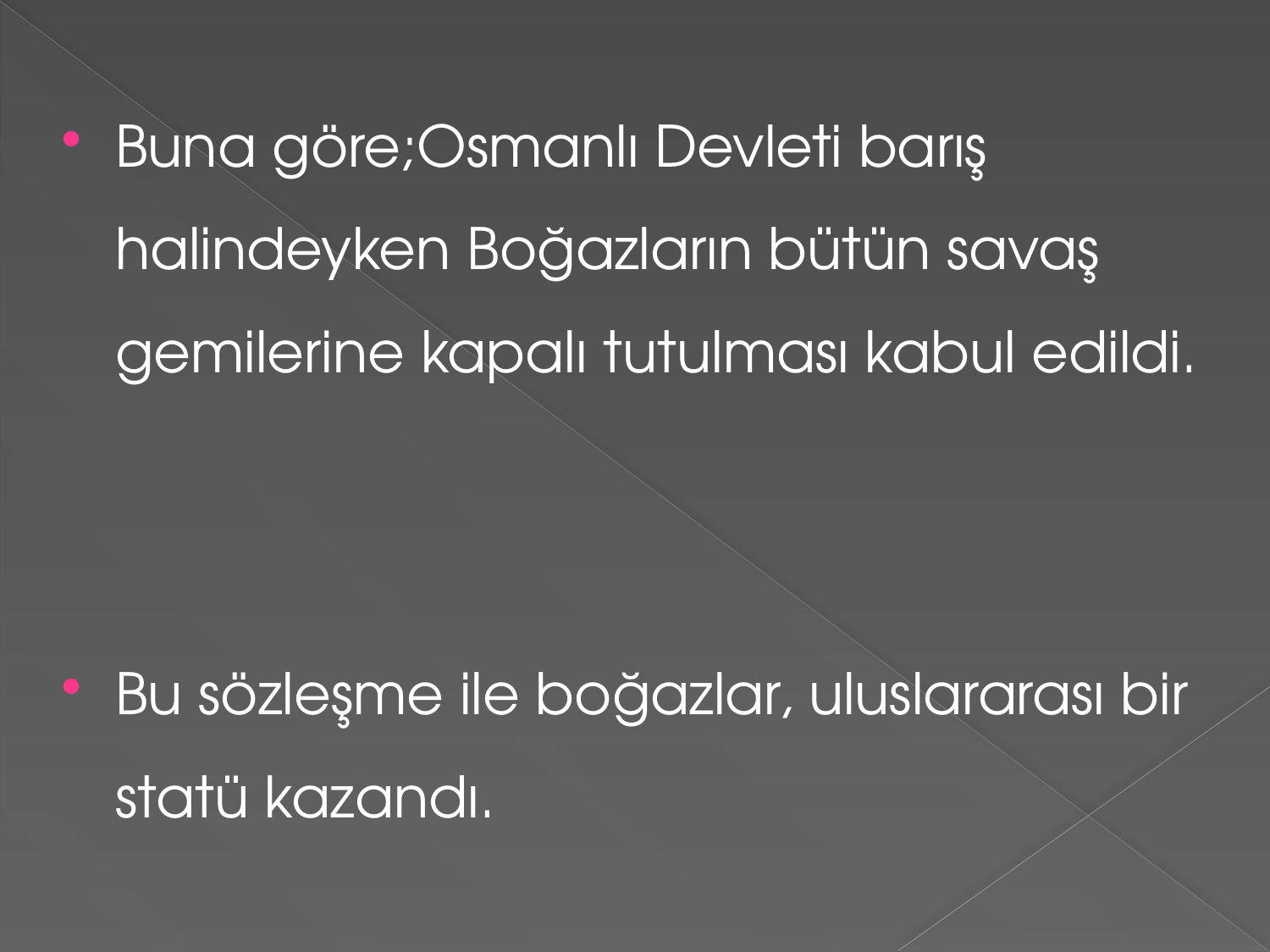

Buna göre;Osmanlı Devleti barış halindeyken Boğazların bütün savaş gemilerine kapalı tutulması kabul edildi.

Bu sözleşme ile boğazlar, uluslararası bir statü kazandı.